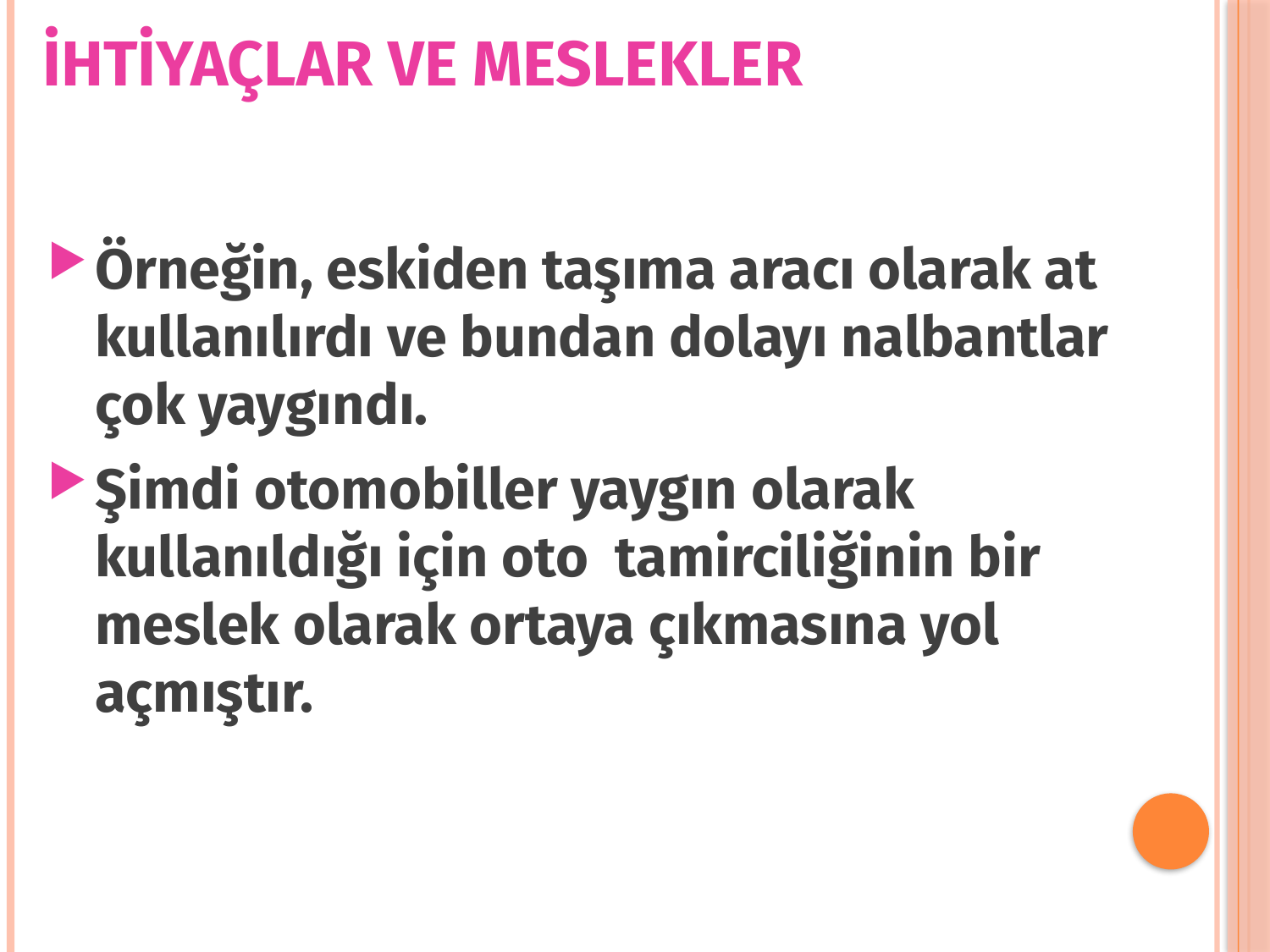

İHTİYAÇLAR VE MESLEKLER
Örneğin, eskiden taşıma aracı olarak at kullanılırdı ve bundan dolayı nalbantlar çok yaygındı.
Şimdi otomobiller yaygın olarak kullanıldığı için oto  tamirciliğinin bir meslek olarak ortaya çıkmasına yol açmıştır.